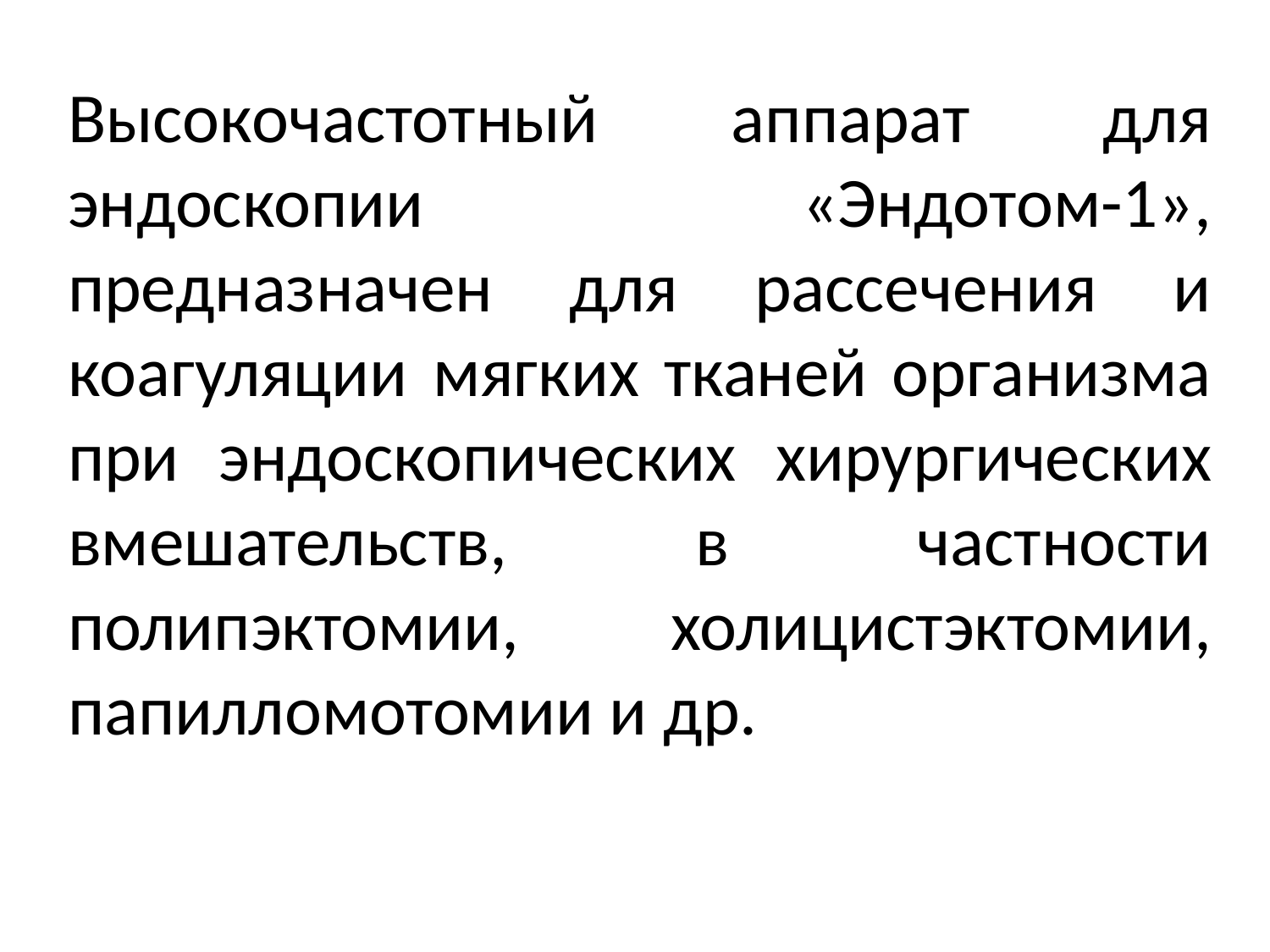

Высокочастотный аппарат для эндоскопии «Эндотом-1», предназначен для рассечения и коагуляции мягких тканей организма при эндоскопических хирургических вмешательств, в частности полипэктомии, холицистэктомии, папилломотомии и др.